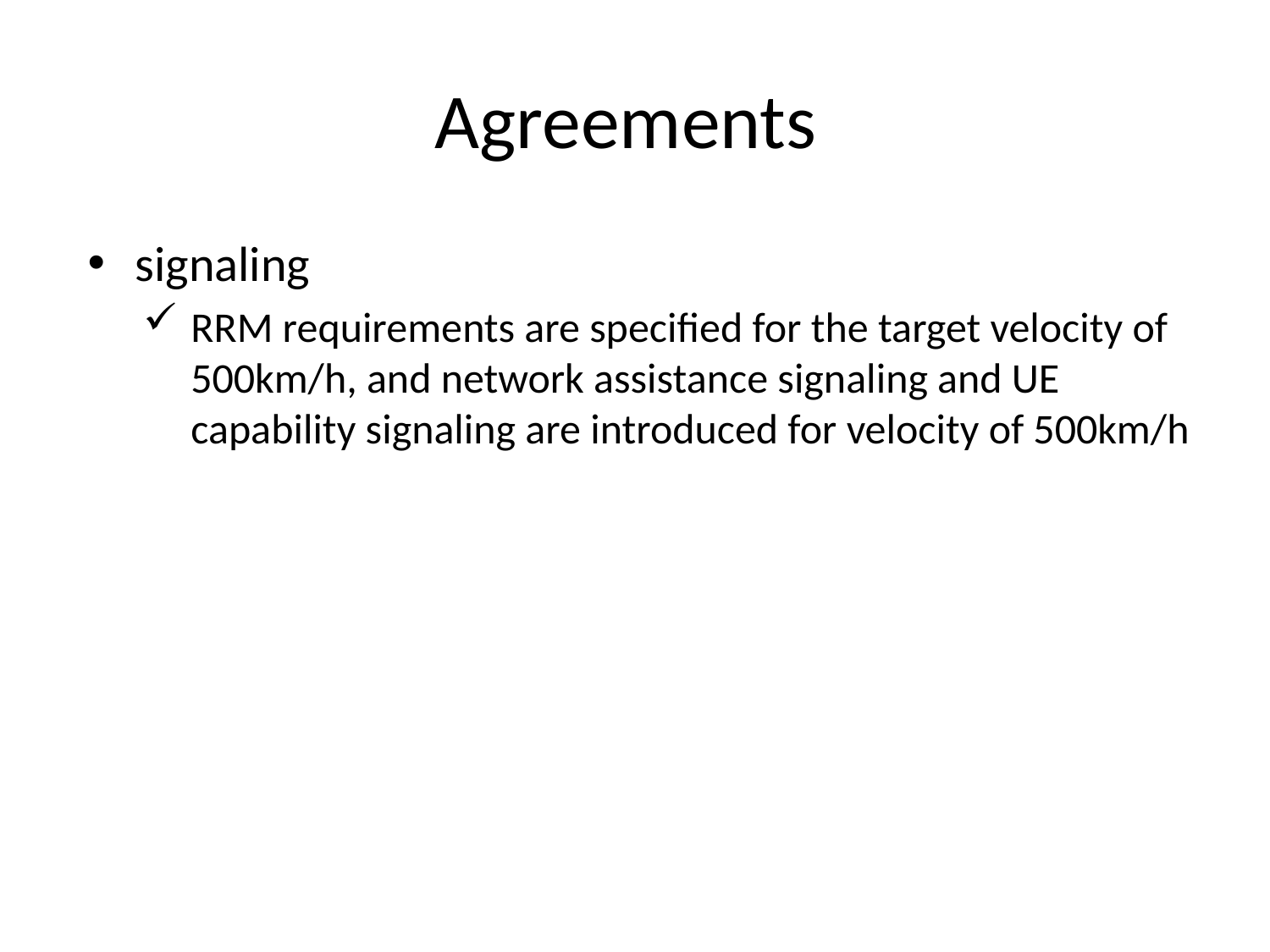

# Agreements
signaling
RRM requirements are specified for the target velocity of  500km/h, and network assistance signaling and UE capability signaling are introduced for velocity of 500km/h